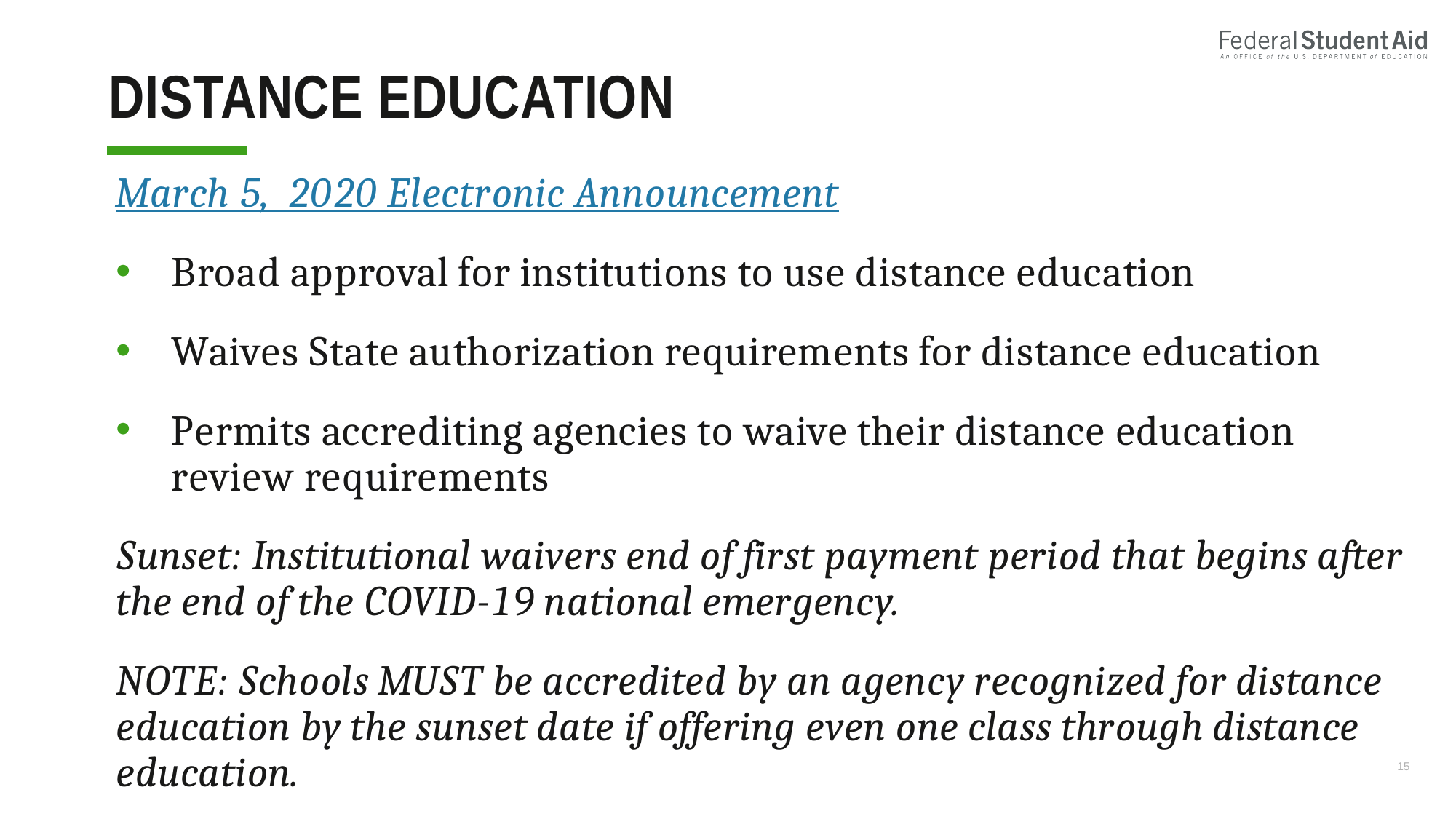

# Distance education
March 5,  2020 Electronic Announcement
Broad approval for institutions to use distance education
Waives State authorization requirements for distance education
Permits accrediting agencies to waive their distance education review requirements
Sunset: Institutional waivers end of first payment period that begins after the end of the COVID-19 national emergency.
NOTE: Schools MUST be accredited by an agency recognized for distance education by the sunset date if offering even one class through distance education.

15